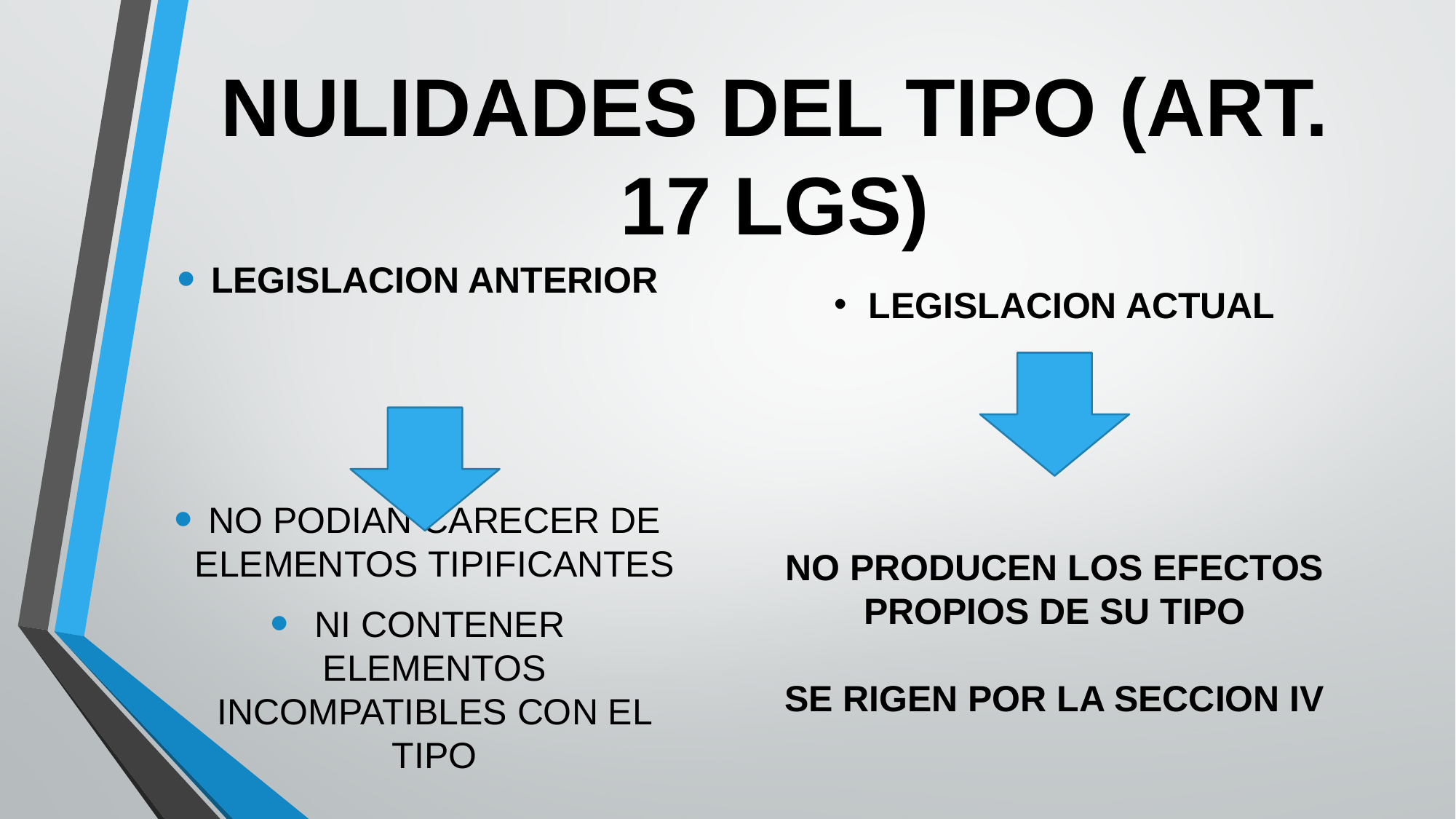

# NULIDADES DEL TIPO (ART. 17 LGS)

LEGISLACION ACTUAL

NO PRODUCEN LOS EFECTOS PROPIOS DE SU TIPO

SE RIGEN POR LA SECCION IV
LEGISLACION ANTERIOR

NO PODIAN CARECER DE ELEMENTOS TIPIFICANTES
 NI CONTENER ELEMENTOS INCOMPATIBLES CON EL TIPO